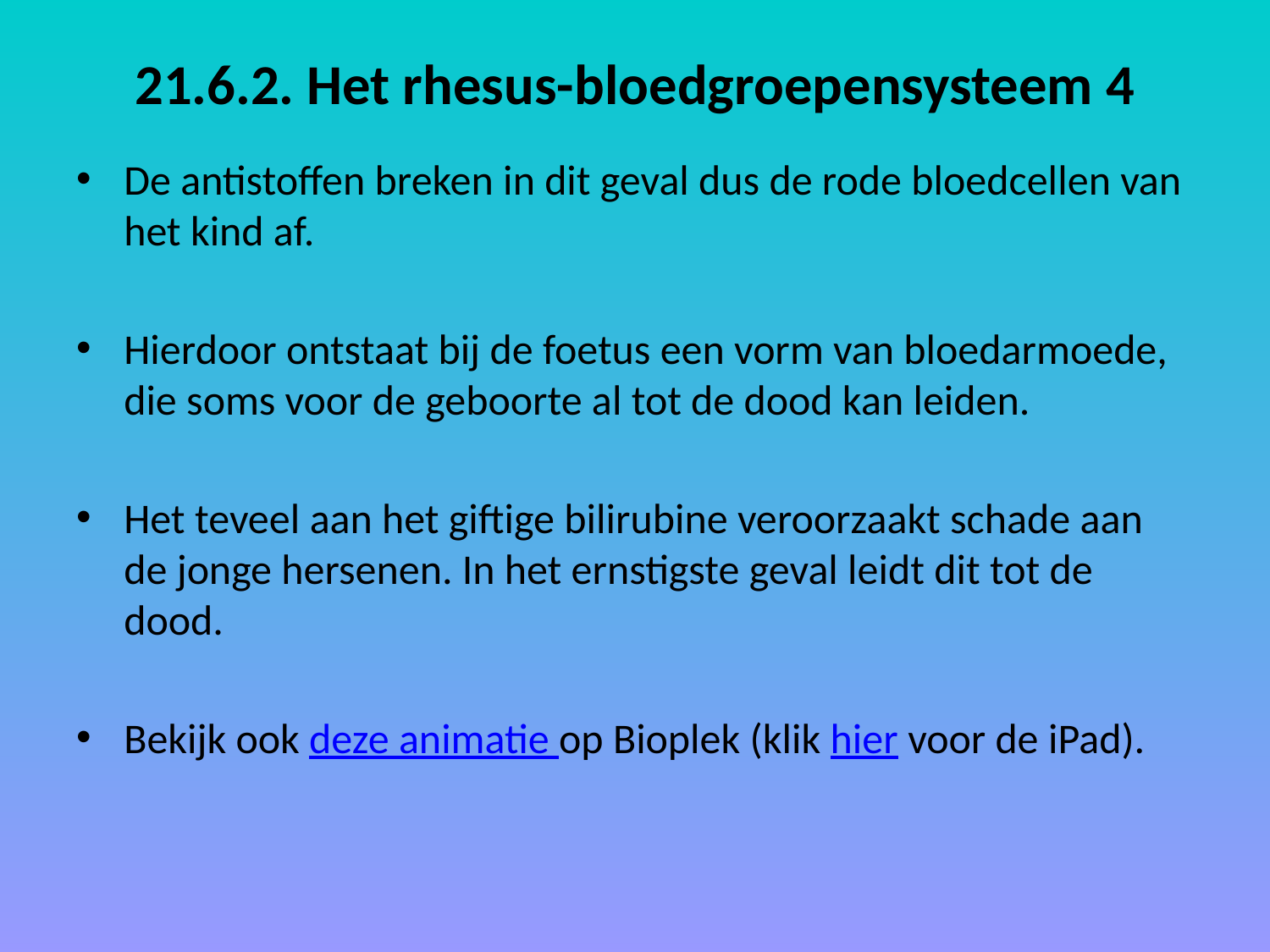

# 21.6.2. Het rhesus-bloedgroepensysteem 4
De antistoffen breken in dit geval dus de rode bloedcellen van het kind af.

Hierdoor ontstaat bij de foetus een vorm van bloedarmoede, die soms voor de geboorte al tot de dood kan leiden.

Het teveel aan het giftige bilirubine veroorzaakt schade aan de jonge hersenen. In het ernstigste geval leidt dit tot de dood.

Bekijk ook deze animatie op Bioplek (klik hier voor de iPad).